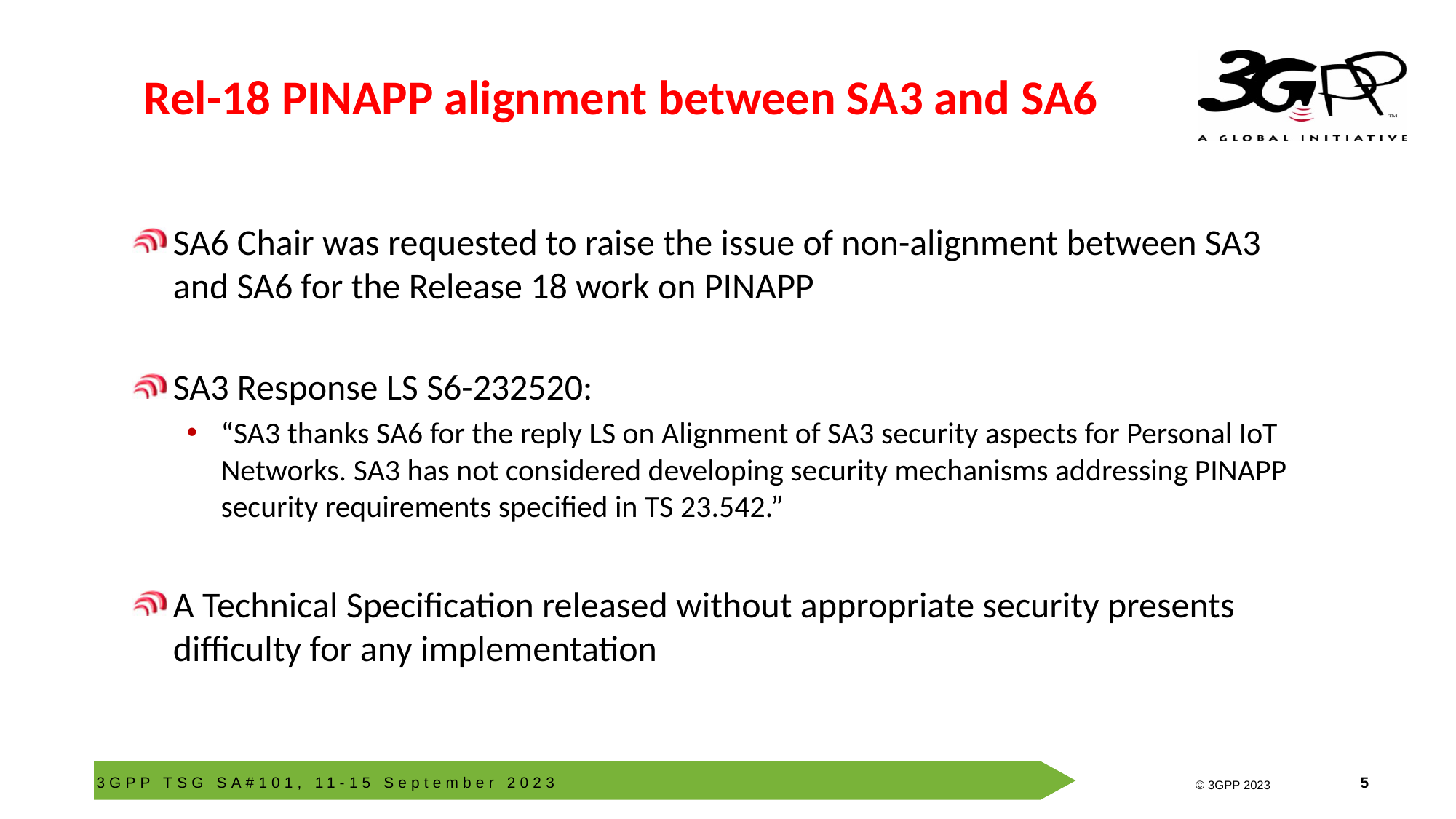

# Rel-18 PINAPP alignment between SA3 and SA6
SA6 Chair was requested to raise the issue of non-alignment between SA3 and SA6 for the Release 18 work on PINAPP

SA3 Response LS S6-232520:
“SA3 thanks SA6 for the reply LS on Alignment of SA3 security aspects for Personal IoT Networks. SA3 has not considered developing security mechanisms addressing PINAPP security requirements specified in TS 23.542.”

A Technical Specification released without appropriate security presents difficulty for any implementation